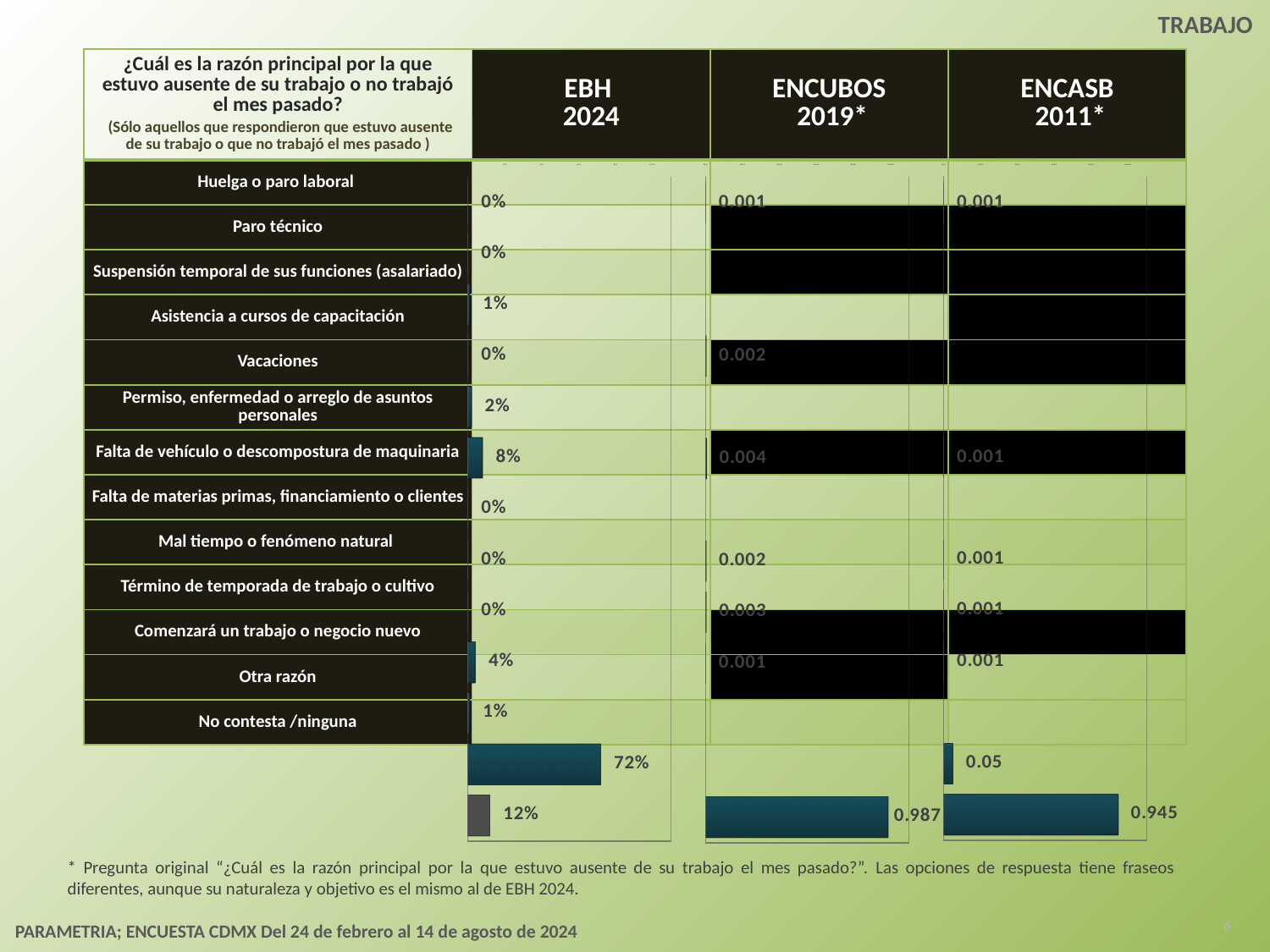

TRABAJO
| ¿Cuál es la razón principal por la que estuvo ausente de su trabajo o no trabajó el mes pasado? (Sólo aquellos que respondieron que estuvo ausente de su trabajo o que no trabajó el mes pasado ) | EBH 2024 | ENCUBOS 2019\* | ENCASB 2011\* |
| --- | --- | --- | --- |
| Huelga o paro laboral |  |  |  |
| Paro técnico |  |  |  |
| Suspensión temporal de sus funciones (asalariado) |  |  |  |
| Asistencia a cursos de capacitación |  |  |  |
| Vacaciones |  |  |  |
| Permiso, enfermedad o arreglo de asuntos personales |  |  |  |
| Falta de vehículo o descompostura de maquinaria |  |  |  |
| Falta de materias primas, financiamiento o clientes |  |  |  |
| Mal tiempo o fenómeno natural |  |  |  |
| Término de temporada de trabajo o cultivo |  |  |  |
| Comenzará un trabajo o negocio nuevo |  |  |  |
| Otra razón |  |  |  |
| No contesta /ninguna |  |  |  |

[unsupported chart]

[unsupported chart]

[unsupported chart]

* Pregunta original “¿Cuál es la razón principal por la que estuvo ausente de su trabajo el mes pasado?”. Las opciones de respuesta tiene fraseos diferentes, aunque su naturaleza y objetivo es el mismo al de EBH 2024.
6
PARAMETRIA; ENCUESTA CDMX Del 24 de febrero al 14 de agosto de 2024